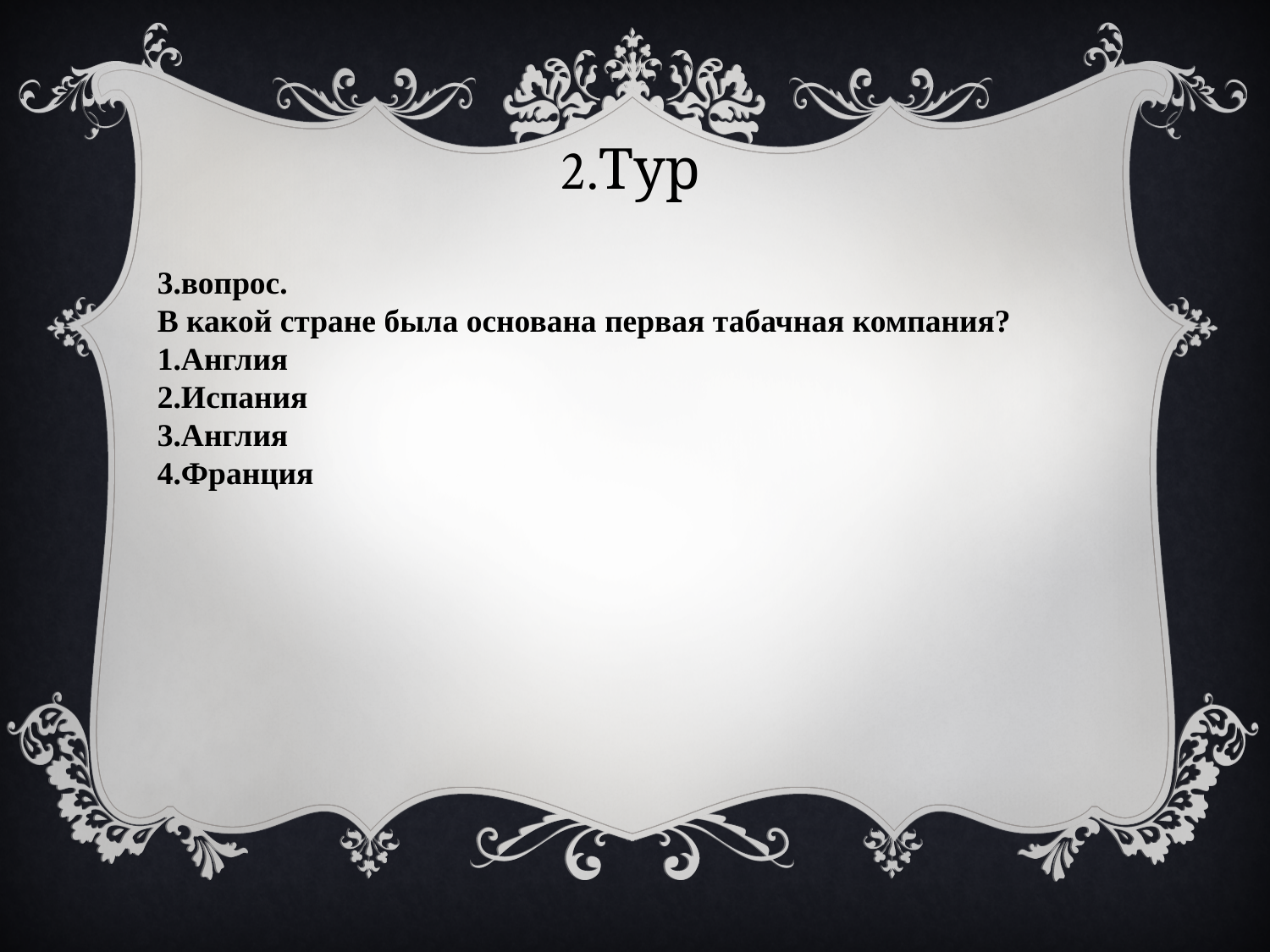

2.Тур
3.вопрос.
В какой стране была основана первая табачная компания?
1.Англия
2.Испания
3.Англия
4.Франция